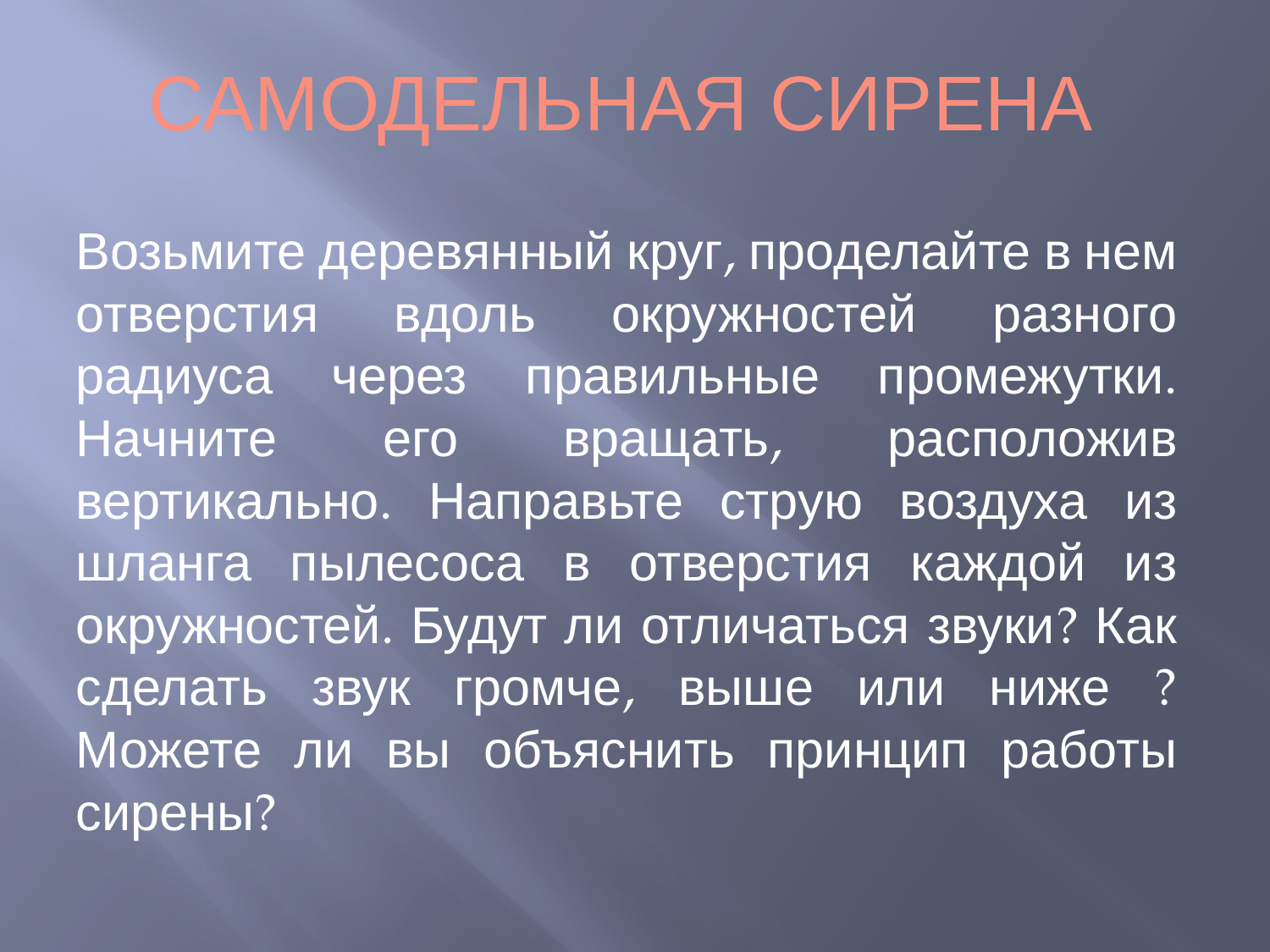

# САМОДЕЛЬНАЯ СИРЕНА
Возьмите деревянный круг, проделайте в нем отверстия вдоль окружностей разного радиуса через правильные промежутки. Начните его вращать, расположив вертикально. Направьте струю воздуха из шланга пылесоса в отверстия каждой из окружностей. Будут ли отличаться звуки? Как сделать звук громче, выше или ниже ? Можете ли вы объяснить принцип работы сирены?